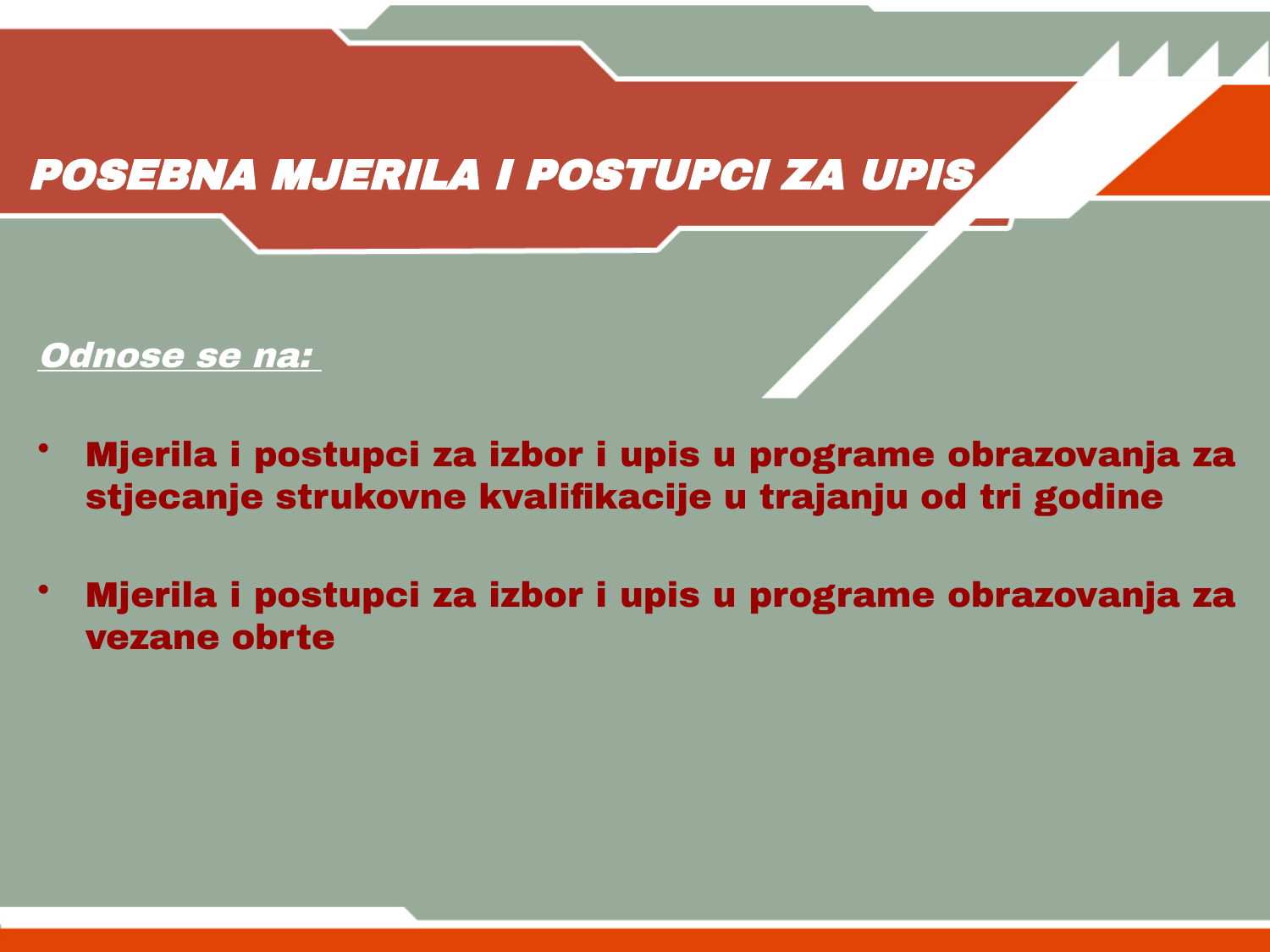

# POSEBNA MJERILA I POSTUPCI ZA UPIS
Odnose se na:

Mjerila i postupci za izbor i upis u programe obrazovanja za stjecanje strukovne kvalifikacije u trajanju od tri godine

Mjerila i postupci za izbor i upis u programe obrazovanja za vezane obrte